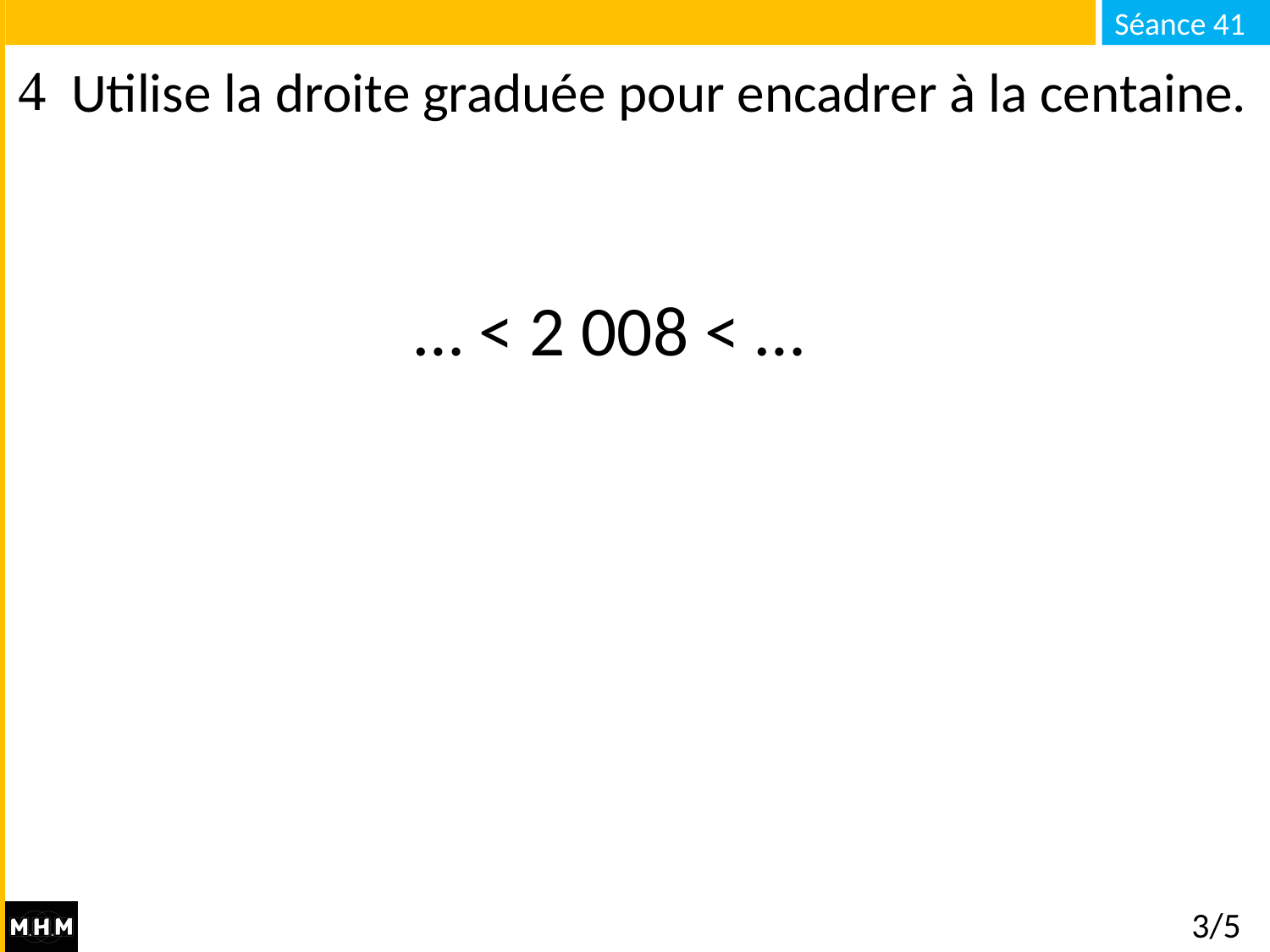

# Utilise la droite graduée pour encadrer à la centaine.
… < 2 008 < …
3/5